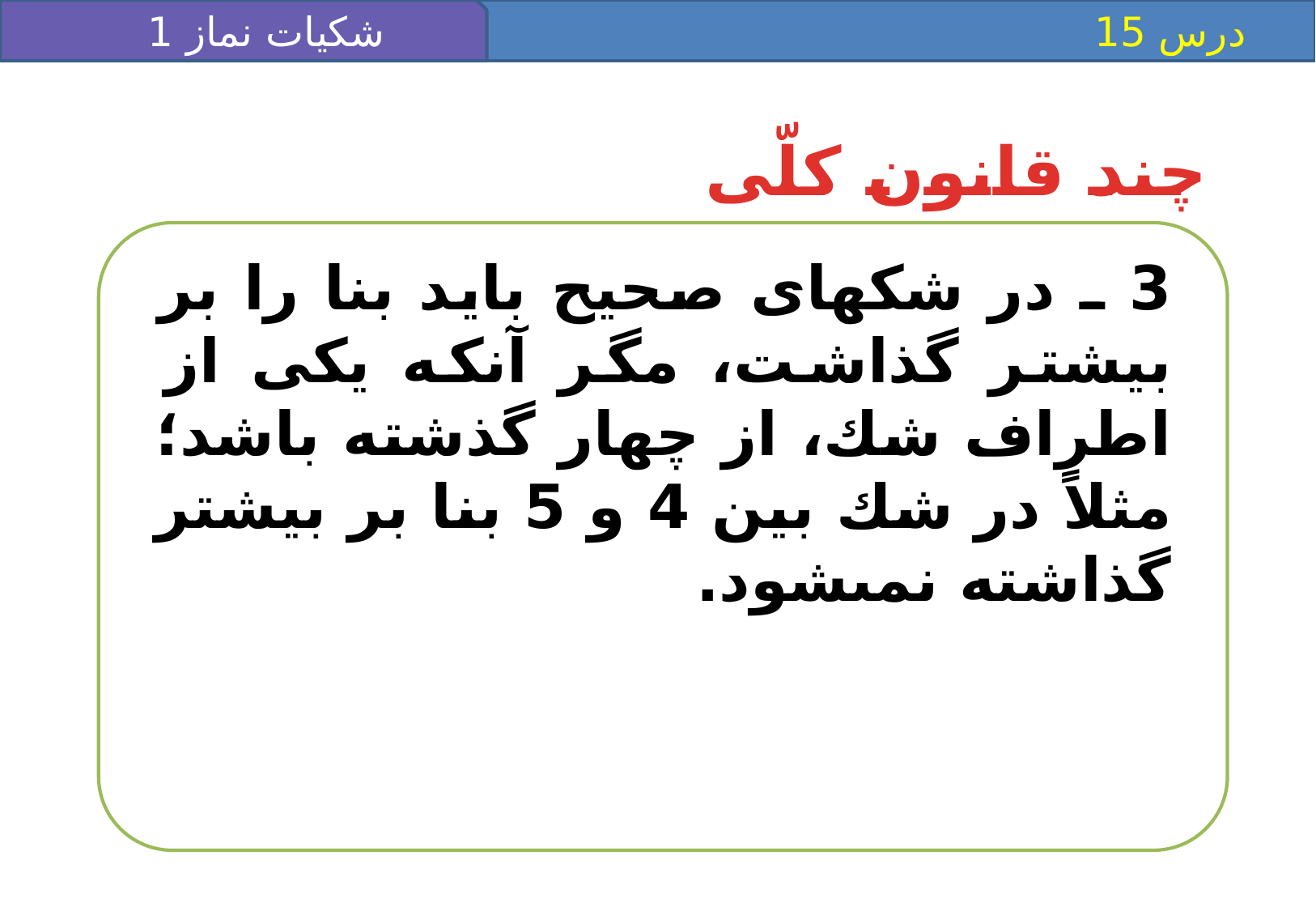

شکیات نماز 1
 درس 15
چند قانون كلّى

3 ـ در شك‏هاى صحيح بايد بنا را بر بيشتر گذاشت، مگر آنكه يكى از اطراف شك، از چهار گذشته باشد؛ مثلاً در شك بين 4 و 5 بنا بر بيشتر گذاشته نمى‏شود.